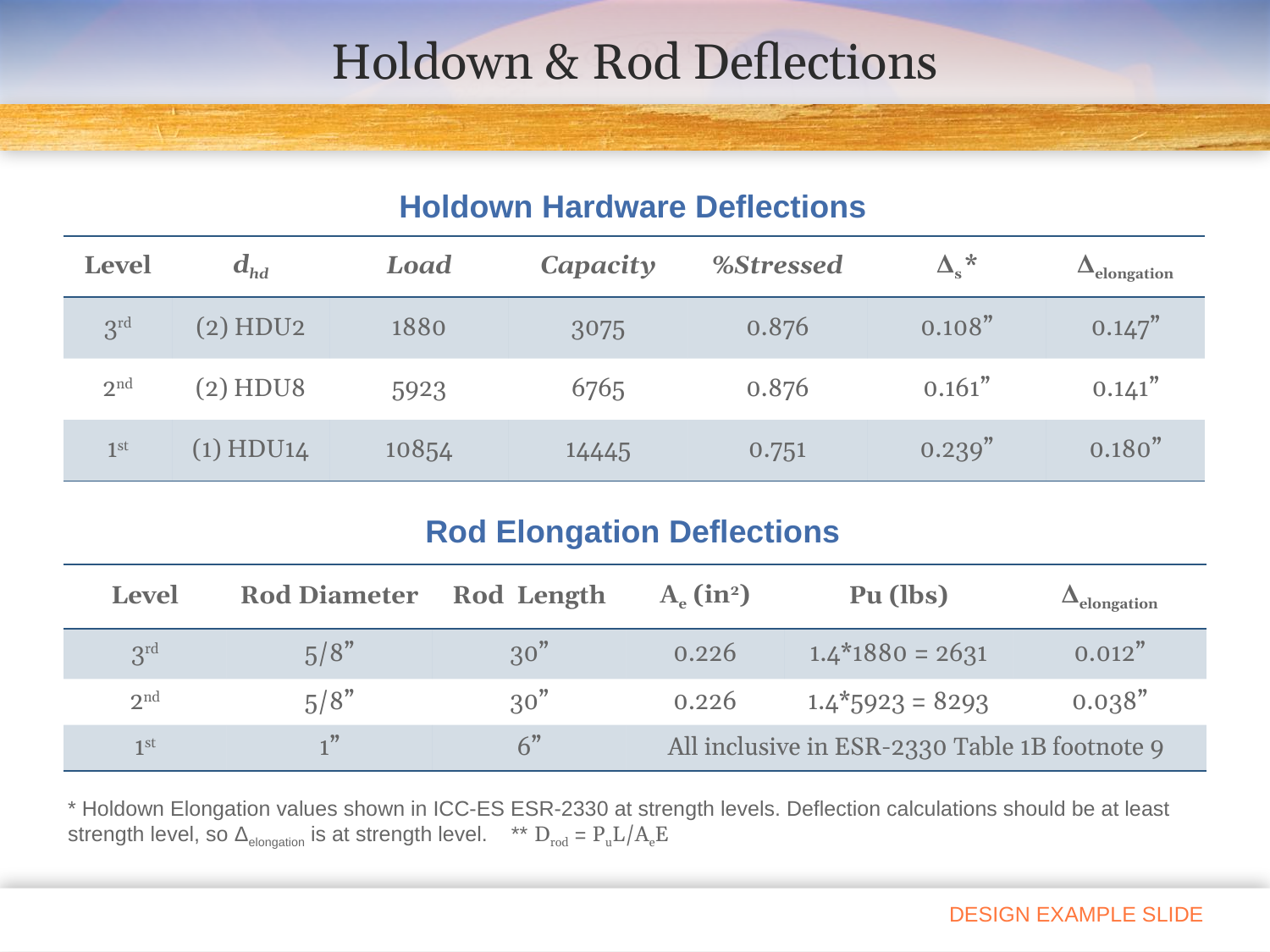

# Holdown & Rod Deflections
Holdown Hardware Deflections
| Level | dhd | Load | Capacity | %Stressed | Δs \* | Δelongation |
| --- | --- | --- | --- | --- | --- | --- |
| 3rd | (2) HDU2 | 1880 | 3075 | 0.876 | 0.108” | 0.147” |
| 2nd | (2) HDU8 | 5923 | 6765 | 0.876 | 0.161” | 0.141” |
| 1st | (1) HDU14 | 10854 | 14445 | 0.751 | 0.239” | 0.180” |
Rod Elongation Deflections
| Level | Rod Diameter | Rod Length | Ae (in2) | Pu (lbs) | Δelongation |
| --- | --- | --- | --- | --- | --- |
| 3rd | 5/8” | 30” | 0.226 | 1.4\*1880 = 2631 | 0.012” |
| 2nd | 5/8” | 30” | 0.226 | 1.4\*5923 = 8293 | 0.038” |
| 1st | 1” | 6” | All inclusive in ESR-2330 Table 1B footnote 9 |  |  |
* Holdown Elongation values shown in ICC-ES ESR-2330 at strength levels. Deflection calculations should be at least strength level, so Δelongation is at strength level.    ** Drod = PuL/AeE
DESIGN EXAMPLE SLIDE